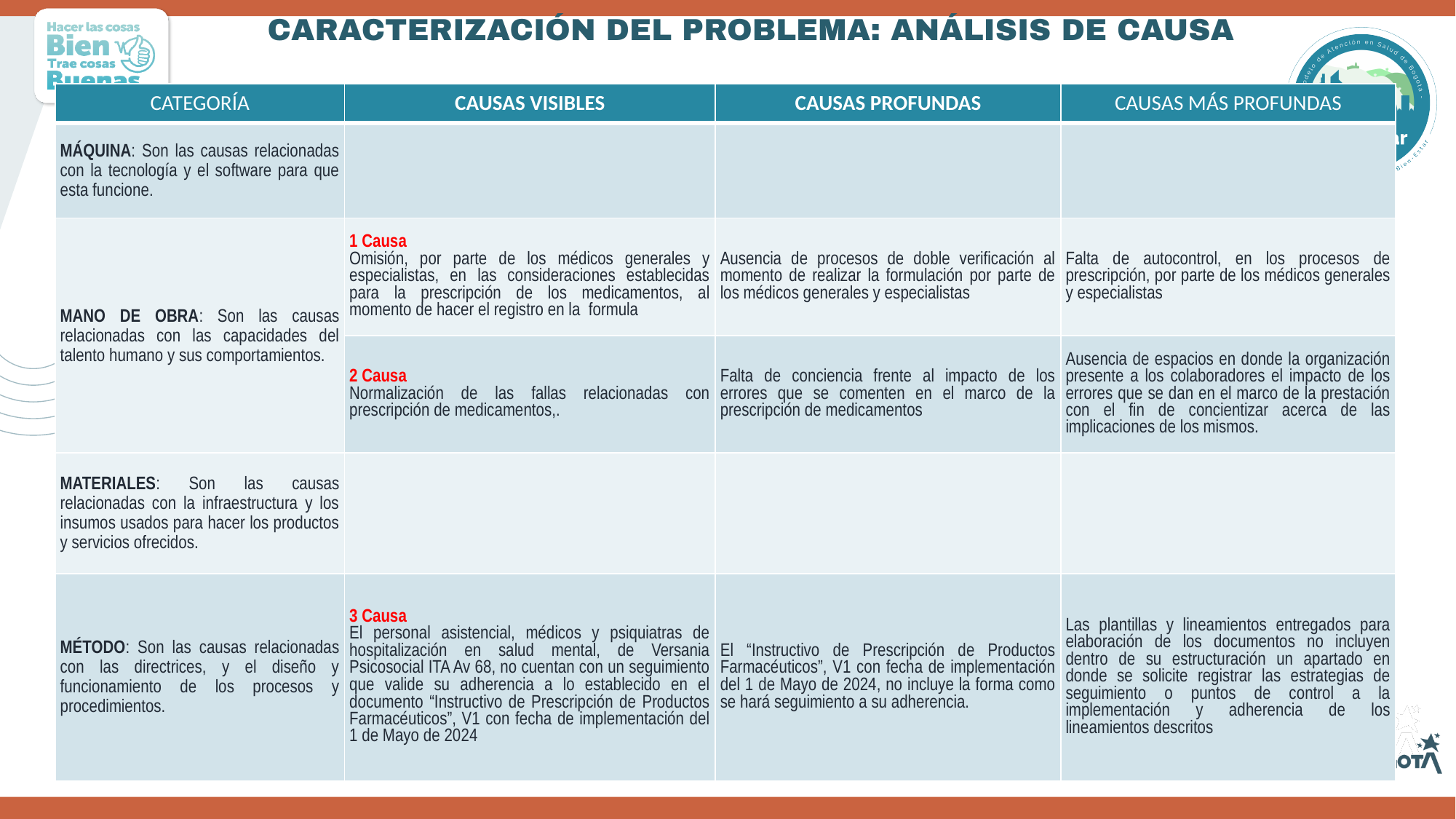

# CARACTERIZACIÓN DEL PROBLEMA: ANÁLISIS DE CAUSA
| CATEGORÍA | CAUSAS VISIBLES | CAUSAS PROFUNDAS | CAUSAS MÁS PROFUNDAS |
| --- | --- | --- | --- |
| MÁQUINA: Son las causas relacionadas con la tecnología y el software para que esta funcione. |  |  |  |
| MANO DE OBRA: Son las causas relacionadas con las capacidades del talento humano y sus comportamientos. | 1 Causa Omisión, por parte de los médicos generales y especialistas, en las consideraciones establecidas para la prescripción de los medicamentos, al momento de hacer el registro en la formula | Ausencia de procesos de doble verificación al momento de realizar la formulación por parte de los médicos generales y especialistas | Falta de autocontrol, en los procesos de prescripción, por parte de los médicos generales y especialistas |
|  | 2 Causa Normalización de las fallas relacionadas con prescripción de medicamentos,. | Falta de conciencia frente al impacto de los errores que se comenten en el marco de la prescripción de medicamentos | Ausencia de espacios en donde la organización presente a los colaboradores el impacto de los errores que se dan en el marco de la prestación con el fin de concientizar acerca de las implicaciones de los mismos. |
| MATERIALES: Son las causas relacionadas con la infraestructura y los insumos usados para hacer los productos y servicios ofrecidos. |  |  |  |
| MÉTODO: Son las causas relacionadas con las directrices, y el diseño y funcionamiento de los procesos y procedimientos. | 3 Causa El personal asistencial, médicos y psiquiatras de hospitalización en salud mental, de Versania Psicosocial ITA Av 68, no cuentan con un seguimiento que valide su adherencia a lo establecido en el documento “Instructivo de Prescripción de Productos Farmacéuticos”, V1 con fecha de implementación del 1 de Mayo de 2024 | El “Instructivo de Prescripción de Productos Farmacéuticos”, V1 con fecha de implementación del 1 de Mayo de 2024, no incluye la forma como se hará seguimiento a su adherencia. | Las plantillas y lineamientos entregados para elaboración de los documentos no incluyen dentro de su estructuración un apartado en donde se solicite registrar las estrategias de seguimiento o puntos de control a la implementación y adherencia de los lineamientos descritos |